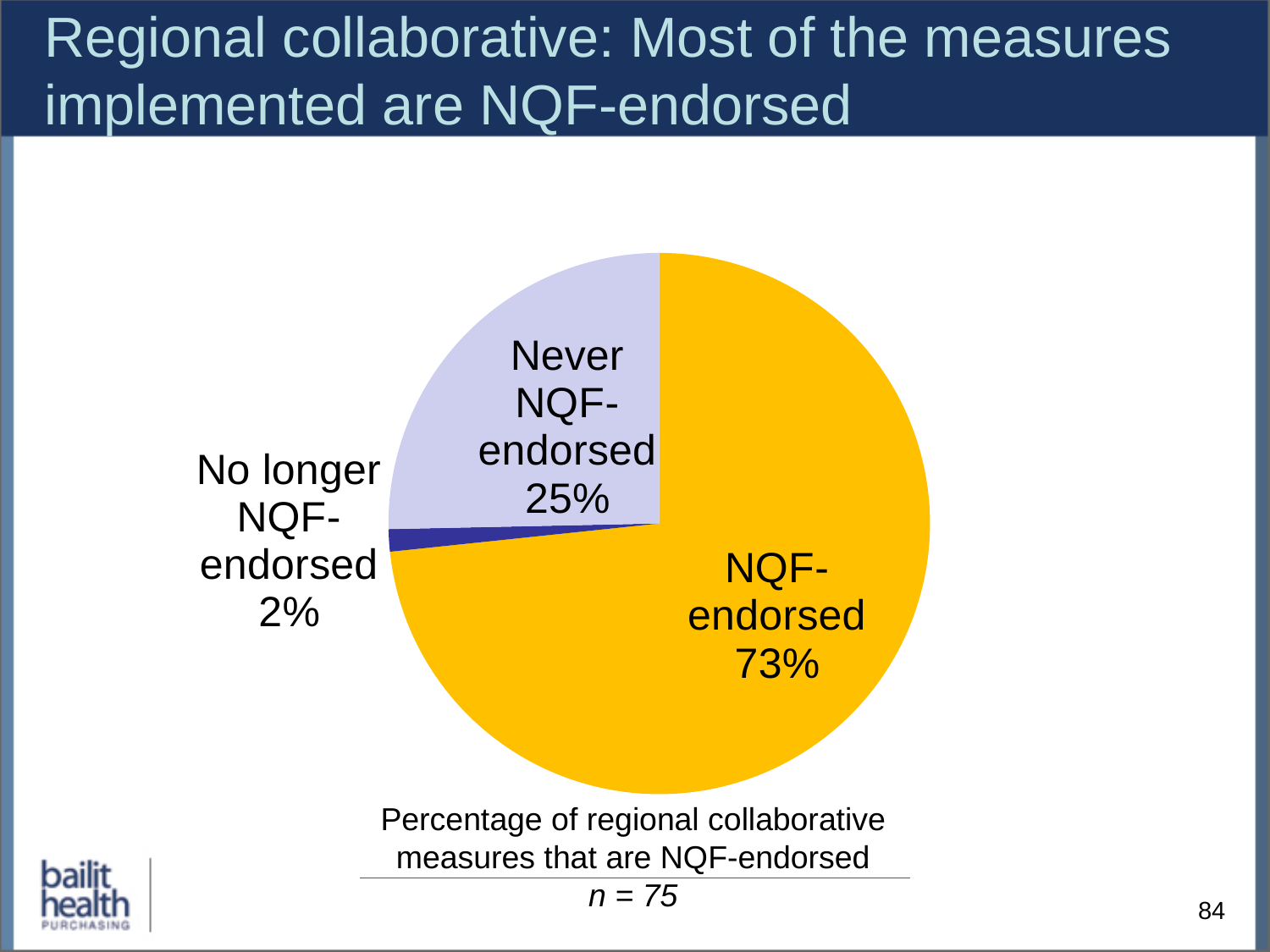

# Regional collaborative: Most of the measures implemented are NQF-endorsed

### Chart

| Category | Column1 |
|---|---|
| NQF endorsed | 55.0 |
| No longer NQF endorsed | 1.0 |
| Never NQF endorsed | 19.0 |
Percentage of regional collaborative measures that are NQF-endorsed
n = 75
84